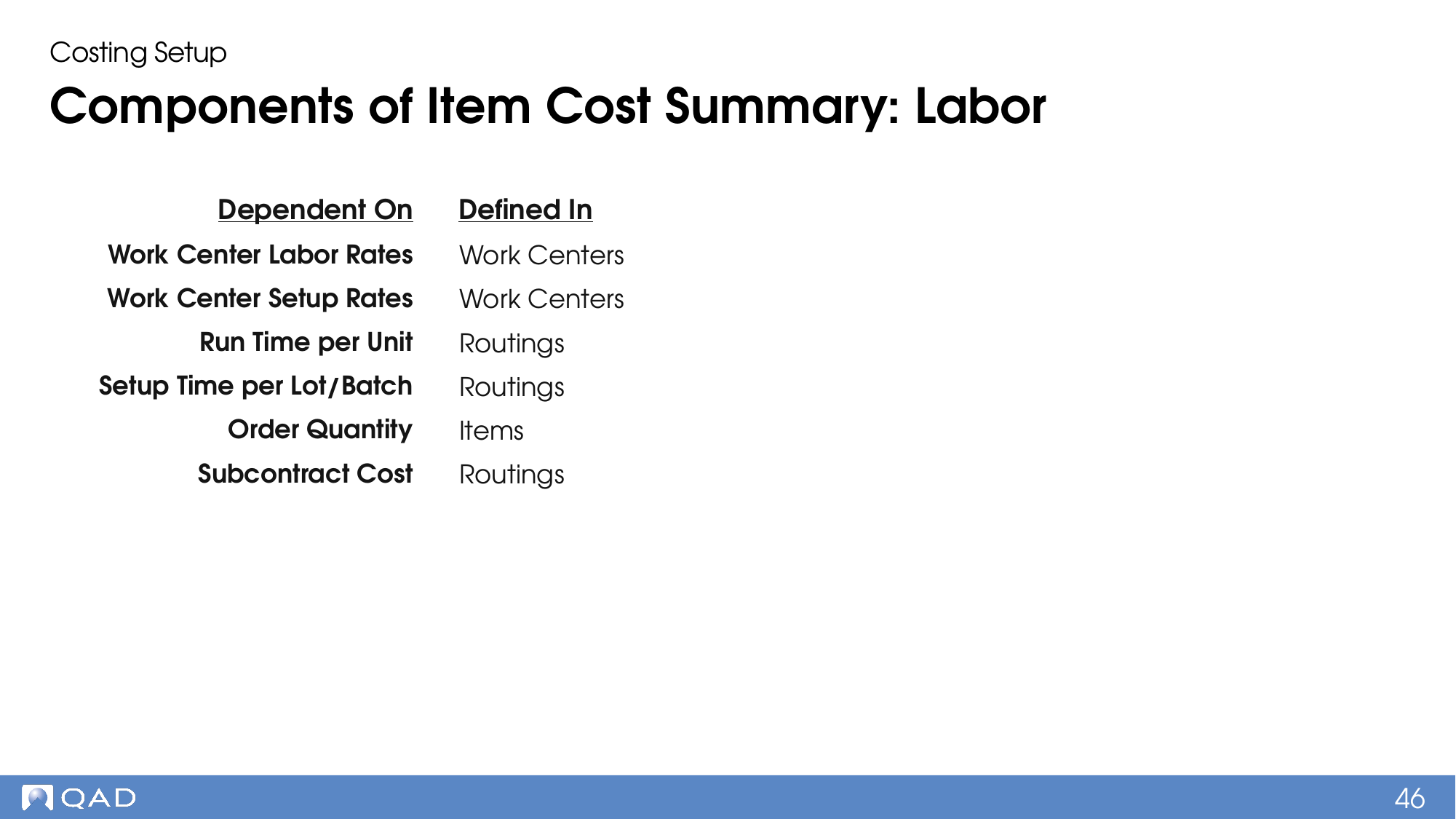

Costing Setup
# Components of Item Cost Summary: Labor
Dependent On
Defined In
Work Center Labor Rates
Work Center Setup Rates
Run Time per Unit
Setup Time per Lot/Batch
Order Quantity
Subcontract Cost
Work Centers
Work Centers
Routings
Routings
Items
Routings
46